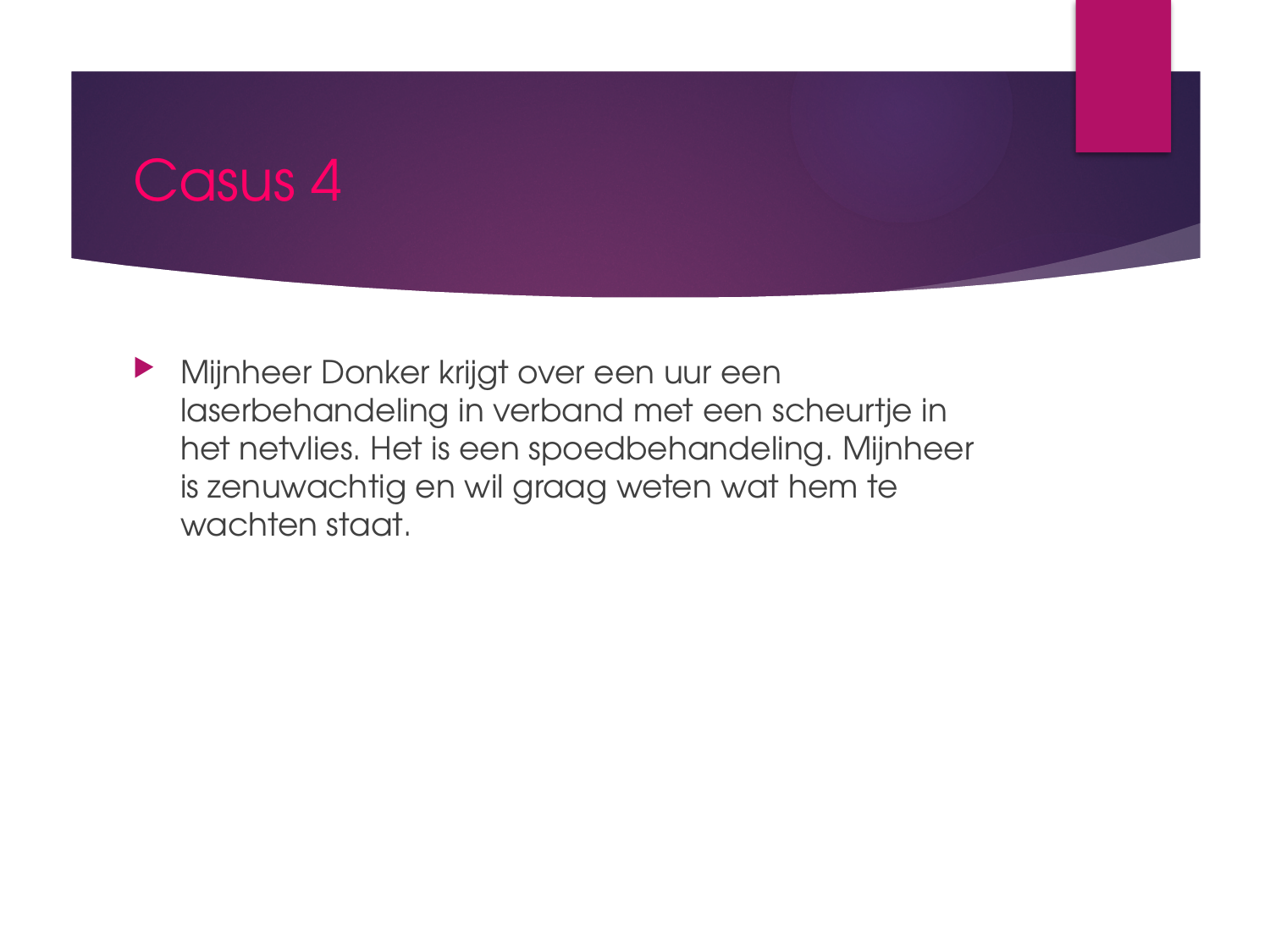

# Casus 4
Mijnheer Donker krijgt over een uur een laserbehandeling in verband met een scheurtje in het netvlies. Het is een spoedbehandeling. Mijnheer is zenuwachtig en wil graag weten wat hem te wachten staat.